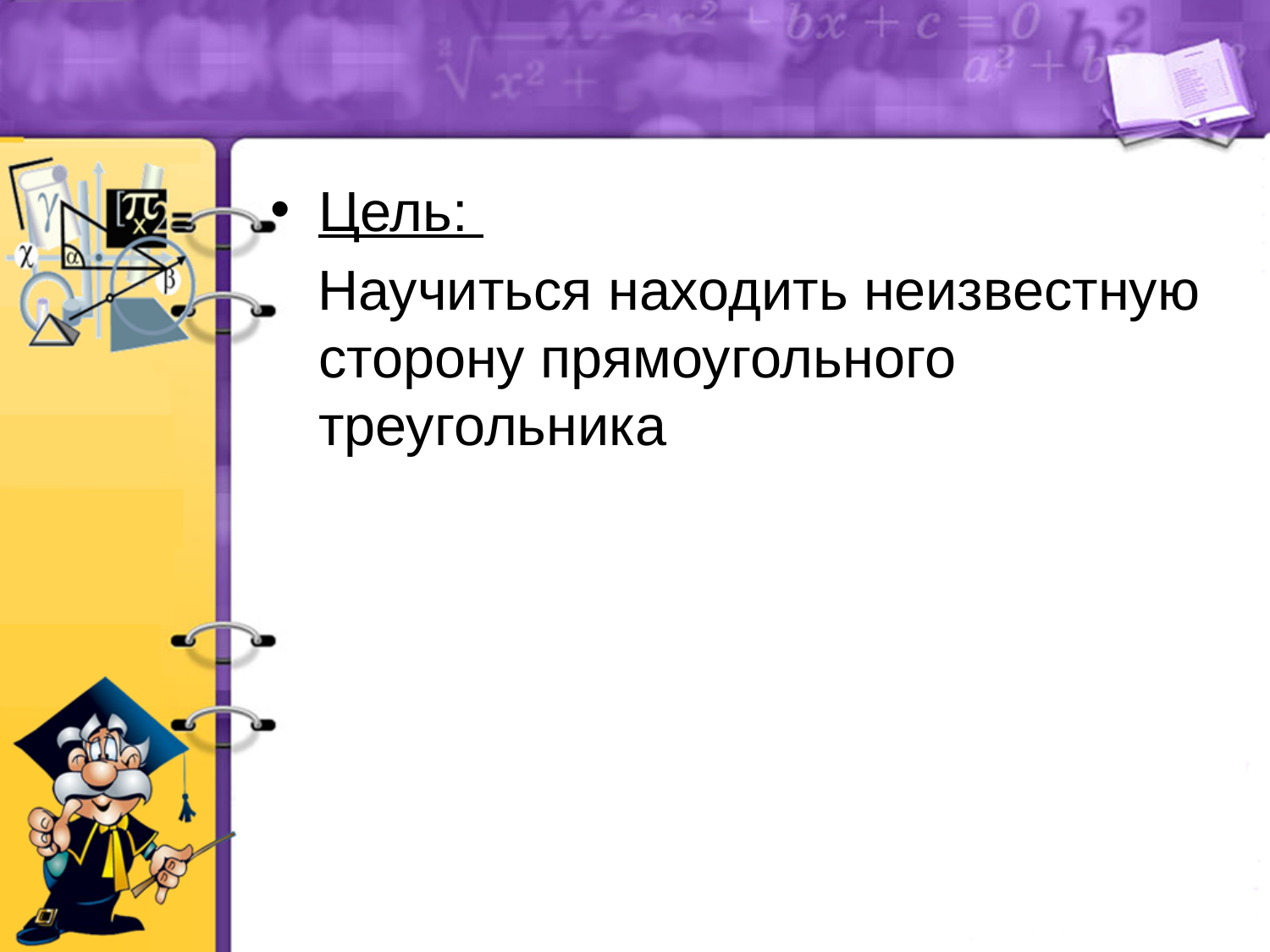

#
Цель:
   Научиться находить неизвестную сторону прямоугольного треугольника